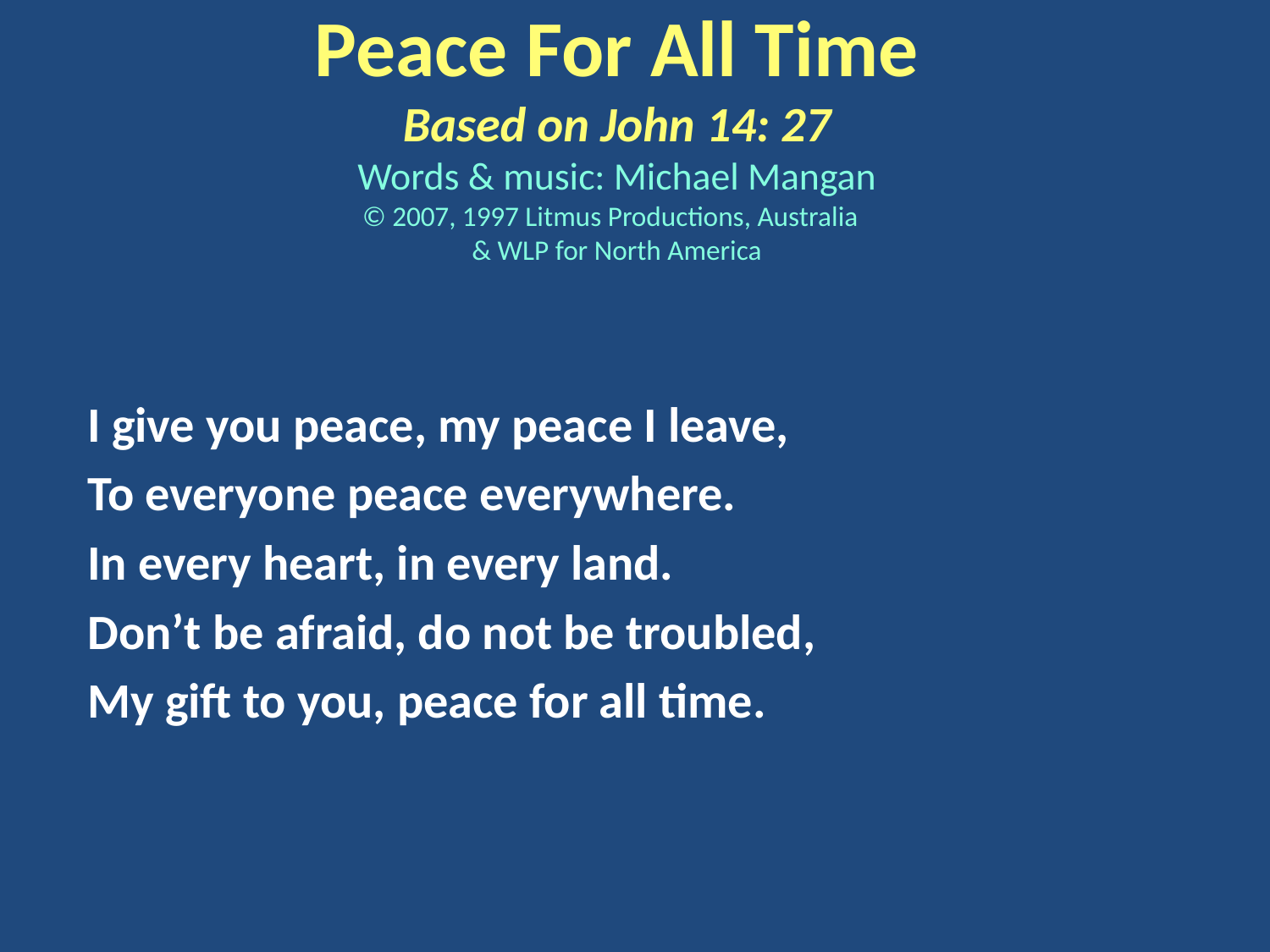

Peace For All Time
Based on John 14: 27
Words & music: Michael Mangan
© 2007, 1997 Litmus Productions, Australia
& WLP for North America
I give you peace, my peace I leave,
To everyone peace everywhere.
In every heart, in every land.
Don’t be afraid, do not be troubled,
My gift to you, peace for all time.